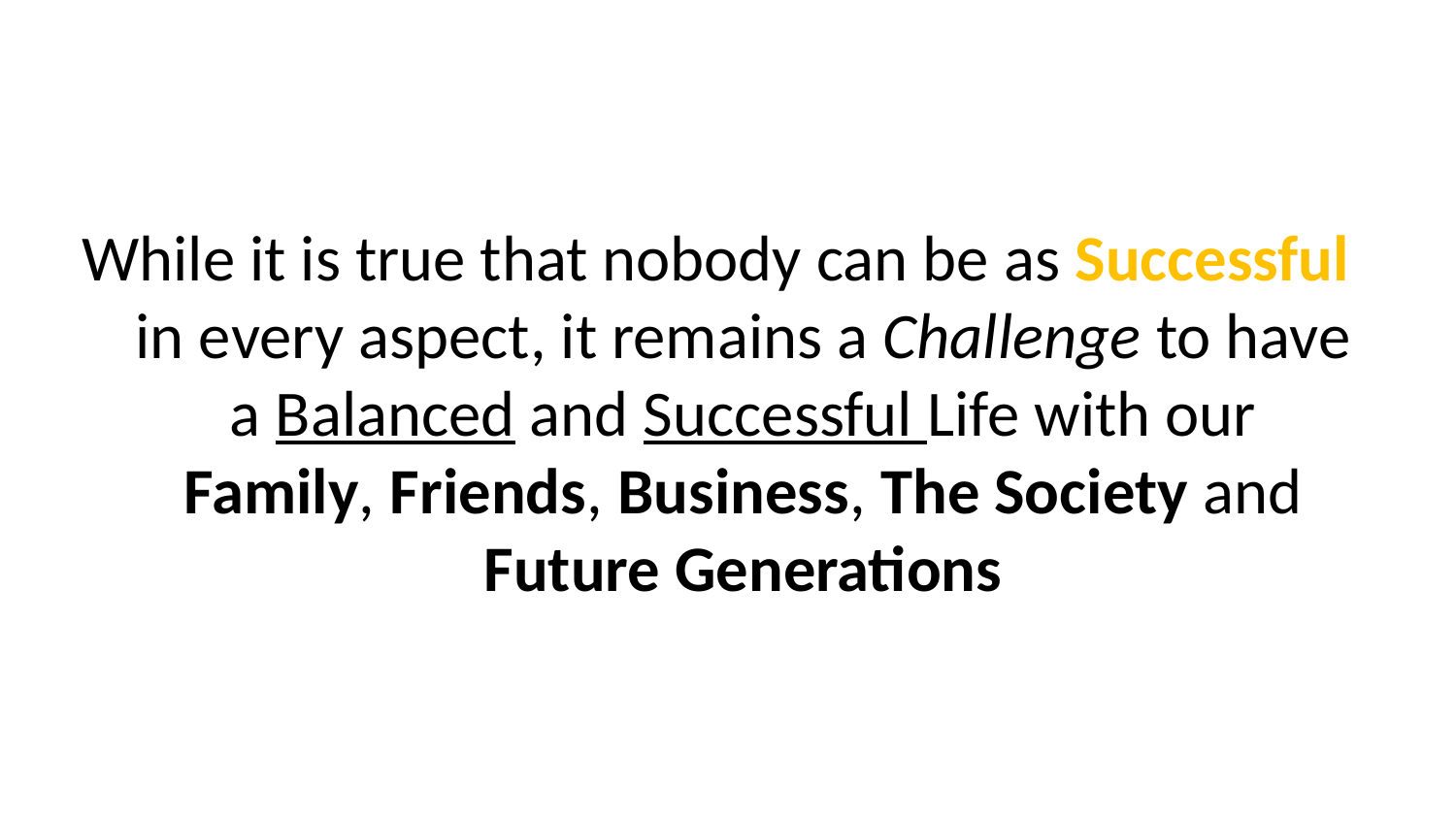

While it is true that nobody can be as Successful in every aspect, it remains a Challenge to have a Balanced and Successful Life with our Family, Friends, Business, The Society and Future Generations